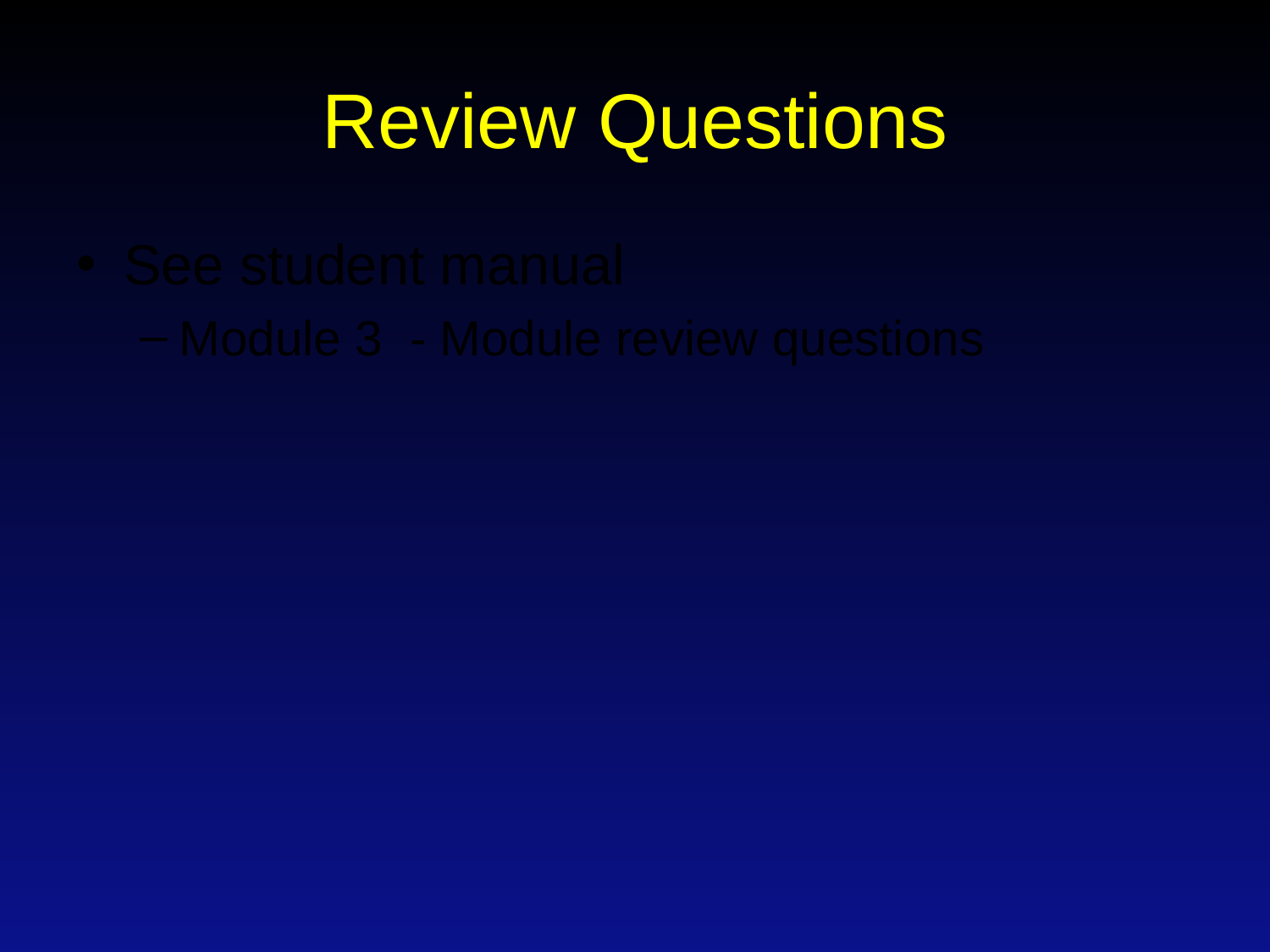

# Review Questions
See student manual
Module 3  - Module review questions